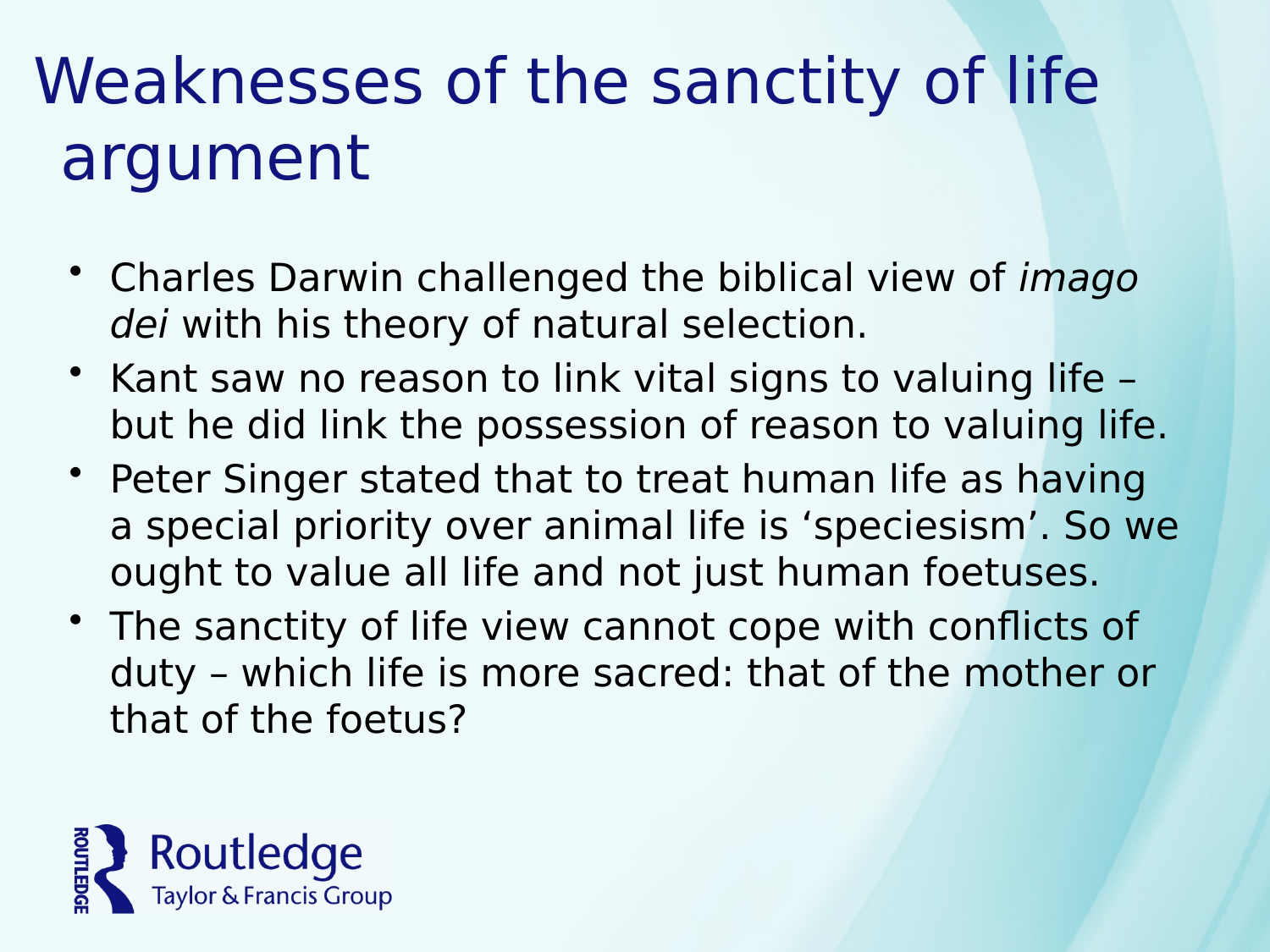

# Weaknesses of the sanctity of life argument
Charles Darwin challenged the biblical view of imago dei with his theory of natural selection.
Kant saw no reason to link vital signs to valuing life – but he did link the possession of reason to valuing life.
Peter Singer stated that to treat human life as having a special priority over animal life is ‘speciesism’. So we ought to value all life and not just human foetuses.
The sanctity of life view cannot cope with conflicts of duty – which life is more sacred: that of the mother or that of the foetus?